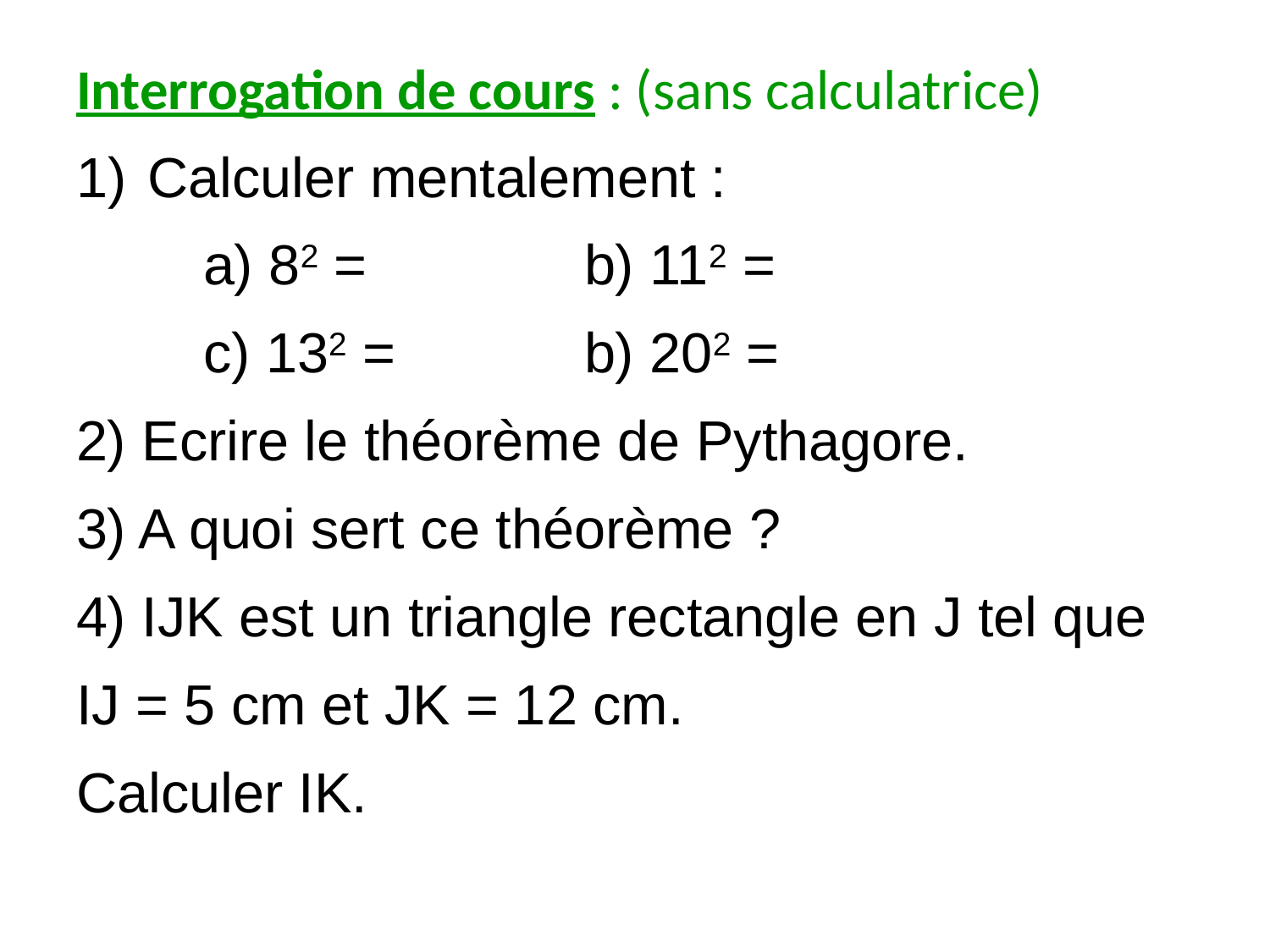

Interrogation de cours : (sans calculatrice)
Calculer mentalement :
	a) 82 =		b) 112 =
	c) 132 =		b) 202 =
2) Ecrire le théorème de Pythagore.
3) A quoi sert ce théorème ?
4) IJK est un triangle rectangle en J tel que IJ = 5 cm et JK = 12 cm.
Calculer IK.